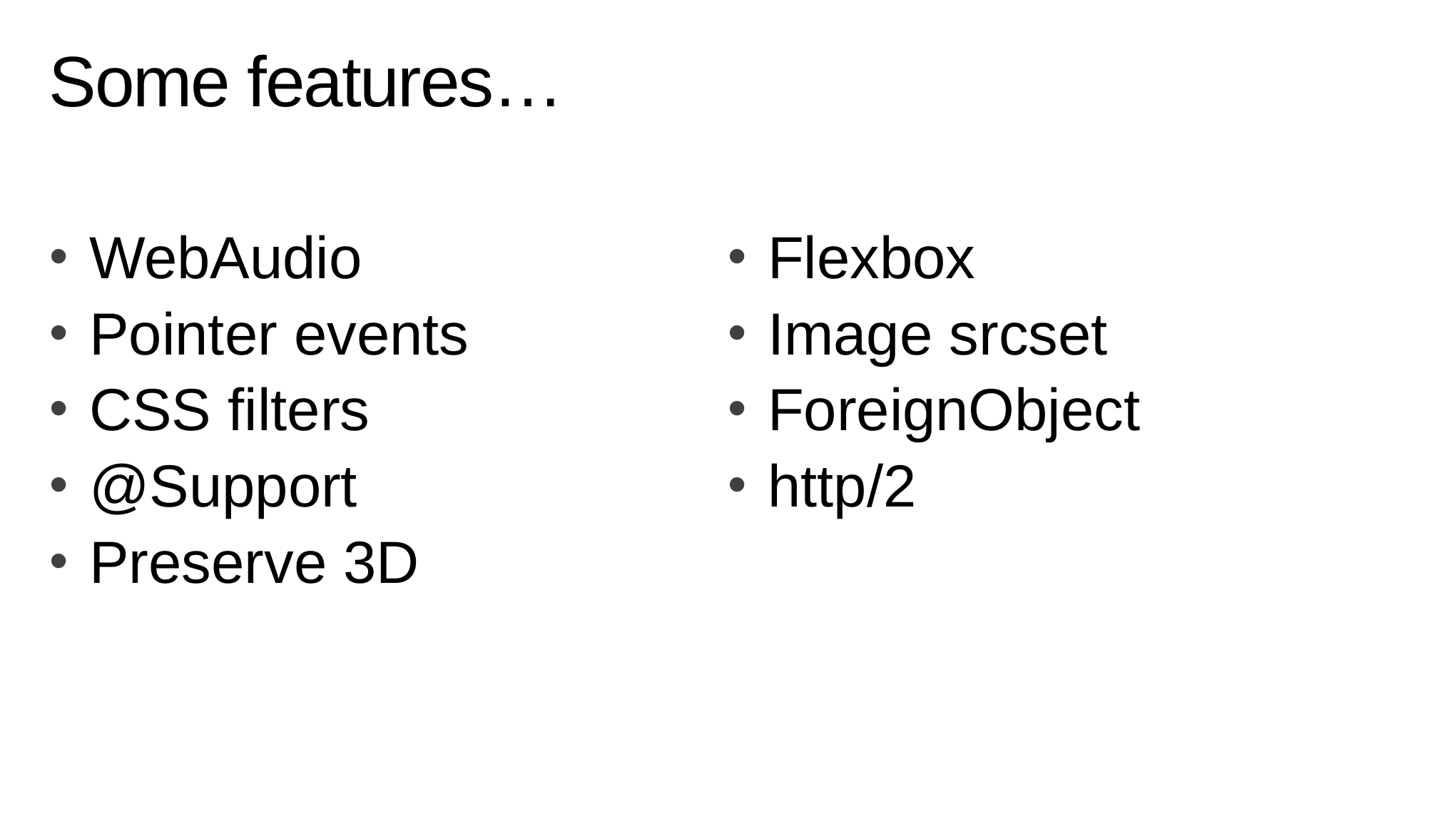

# Some features…
WebAudio
Pointer events
CSS filters
@Support
Preserve 3D

Flexbox
Image srcset
ForeignObject
http/2